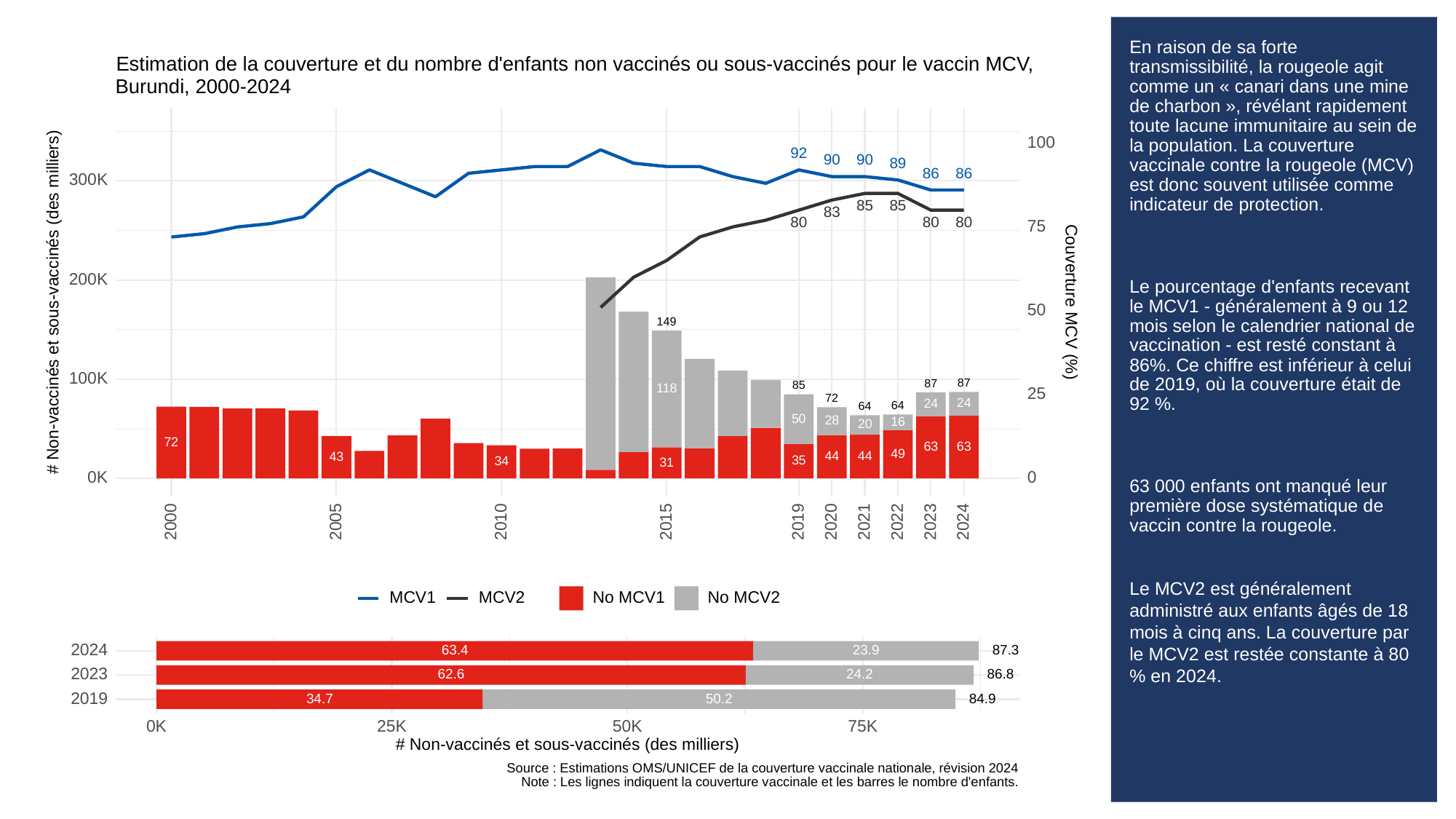

# En raison de sa forte transmissibilité, la rougeole agit comme un « canari dans une mine de charbon », révélant rapidement toute lacune immunitaire au sein de la population. La couverture vaccinale contre la rougeole (MCV) est donc souvent utilisée comme indicateur de protection.

Le pourcentage d'enfants recevant le MCV1 - généralement à 9 ou 12 mois selon le calendrier national de vaccination - est resté constant à 86%. Ce chiffre est inférieur à celui de 2019, où la couverture était de 92 %.

63 000 enfants ont manqué leur première dose systématique de vaccin contre la rougeole.

Le MCV2 est généralement administré aux enfants âgés de 18 mois à cinq ans. La couverture par le MCV2 est restée constante à 80 % en 2024.

Estimation de la couverture et du nombre d'enfants non vaccinés ou sous-vaccinés pour le vaccin MCV,
Burundi, 2000-2024

100
92

90
90
89
86
86
300K

85
85
83
80
80
80
75

200K

# Non-vaccinés et sous-vaccinés (des milliers)
Couverture MCV (%)
50

149

100K
87

87

85
118
25

72
24
24
64
64

50

28

16

20

72
63
63

49

44
44
43
35
34
31

0K
0

2023
2000
2005
2010
2015
2019
2020
2021
2022
2024

MCV1
MCV2
No MCV1
No MCV2

2024
63.4
23.9
87.3

2023
62.6
86.8
24.2

2019
34.7
50.2
84.9

0K
25K
50K
75K
# Non-vaccinés et sous-vaccinés (des milliers)
Source : Estimations OMS/UNICEF de la couverture vaccinale nationale, révision 2024
Note : Les lignes indiquent la couverture vaccinale et les barres le nombre d'enfants.